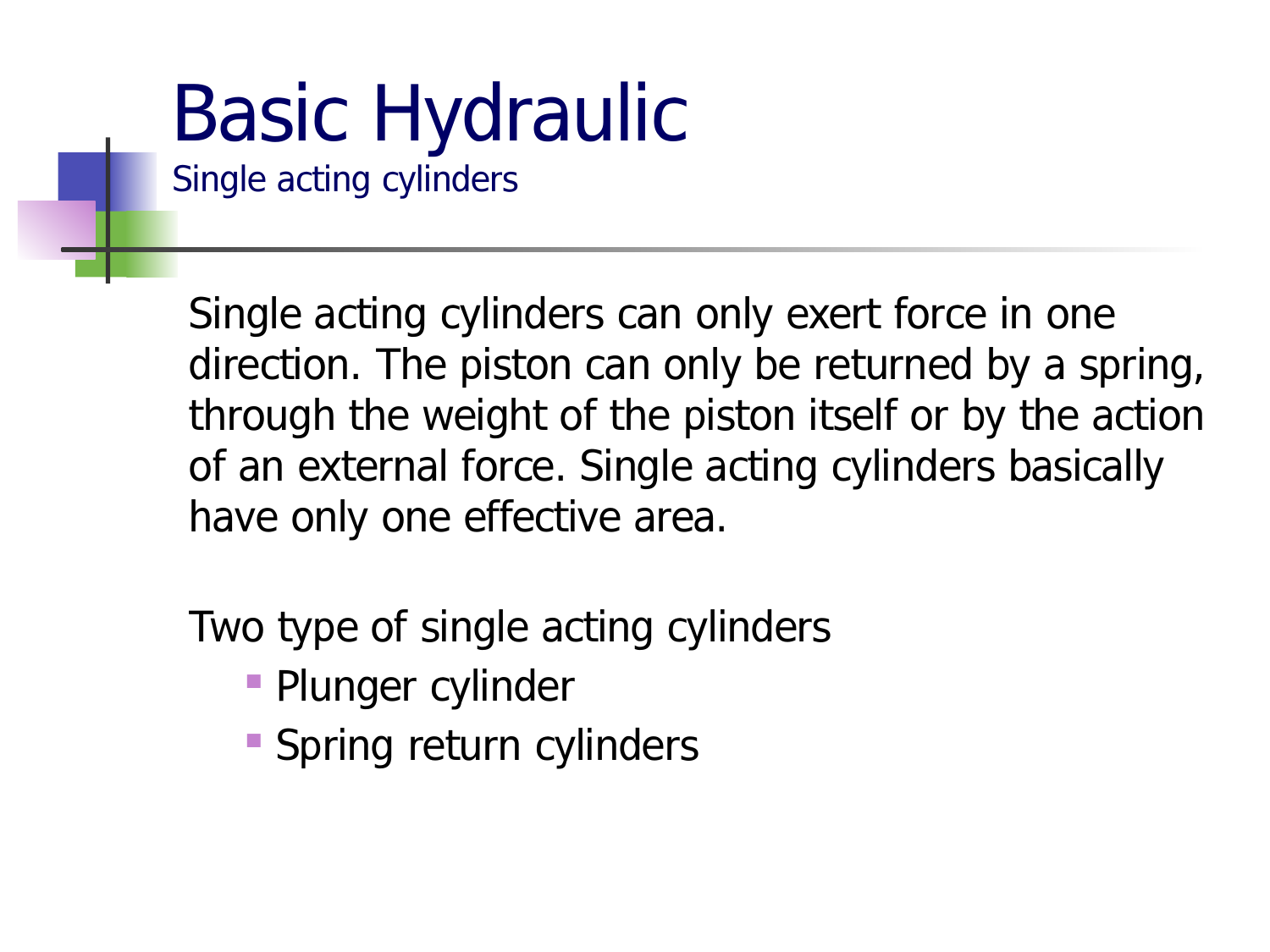

# Basic Hydraulic Single acting cylinders
Single acting cylinders can only exert force in one direction. The piston can only be returned by a spring, through the weight of the piston itself or by the action of an external force. Single acting cylinders basically have only one effective area.
Two type of single acting cylinders
 Plunger cylinder
 Spring return cylinders